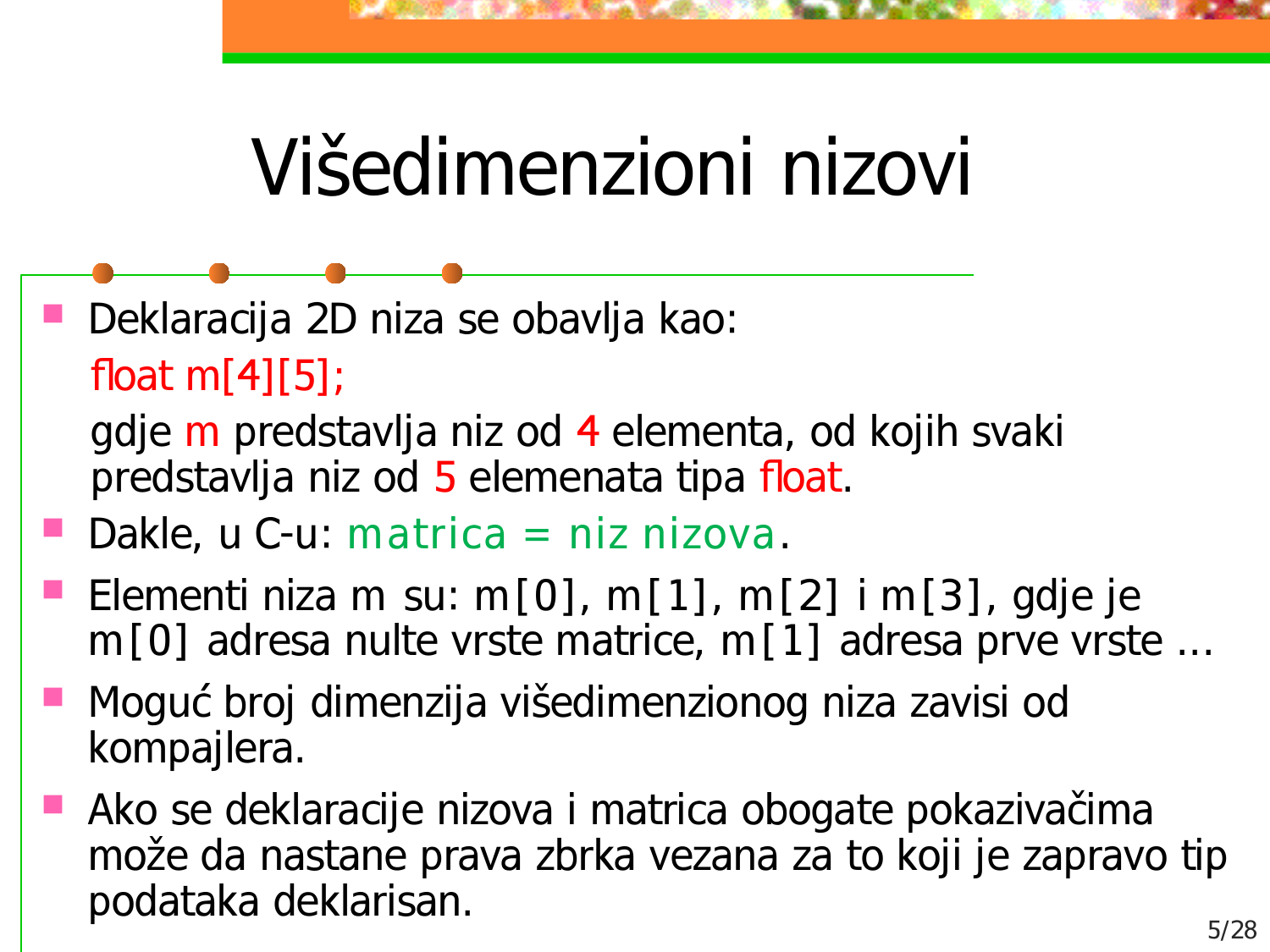

# Višedimenzioni nizovi
Deklaracija 2D niza se obavlja kao:
float m[4][5];
gdje m predstavlja niz od 4 elementa, od kojih svaki predstavlja niz od 5 elemenata tipa float.
Dakle, u C-u: matrica = niz nizova.
Elementi niza m su: m[0], m[1], m[2] i m[3], gdje je m[0] adresa nulte vrste matrice, m[1] adresa prve vrste ...
Moguć broj dimenzija višedimenzionog niza zavisi od kompajlera.
Ako se deklaracije nizova i matrica obogate pokazivačima može da nastane prava zbrka vezana za to koji je zapravo tip podataka deklarisan.
5/28